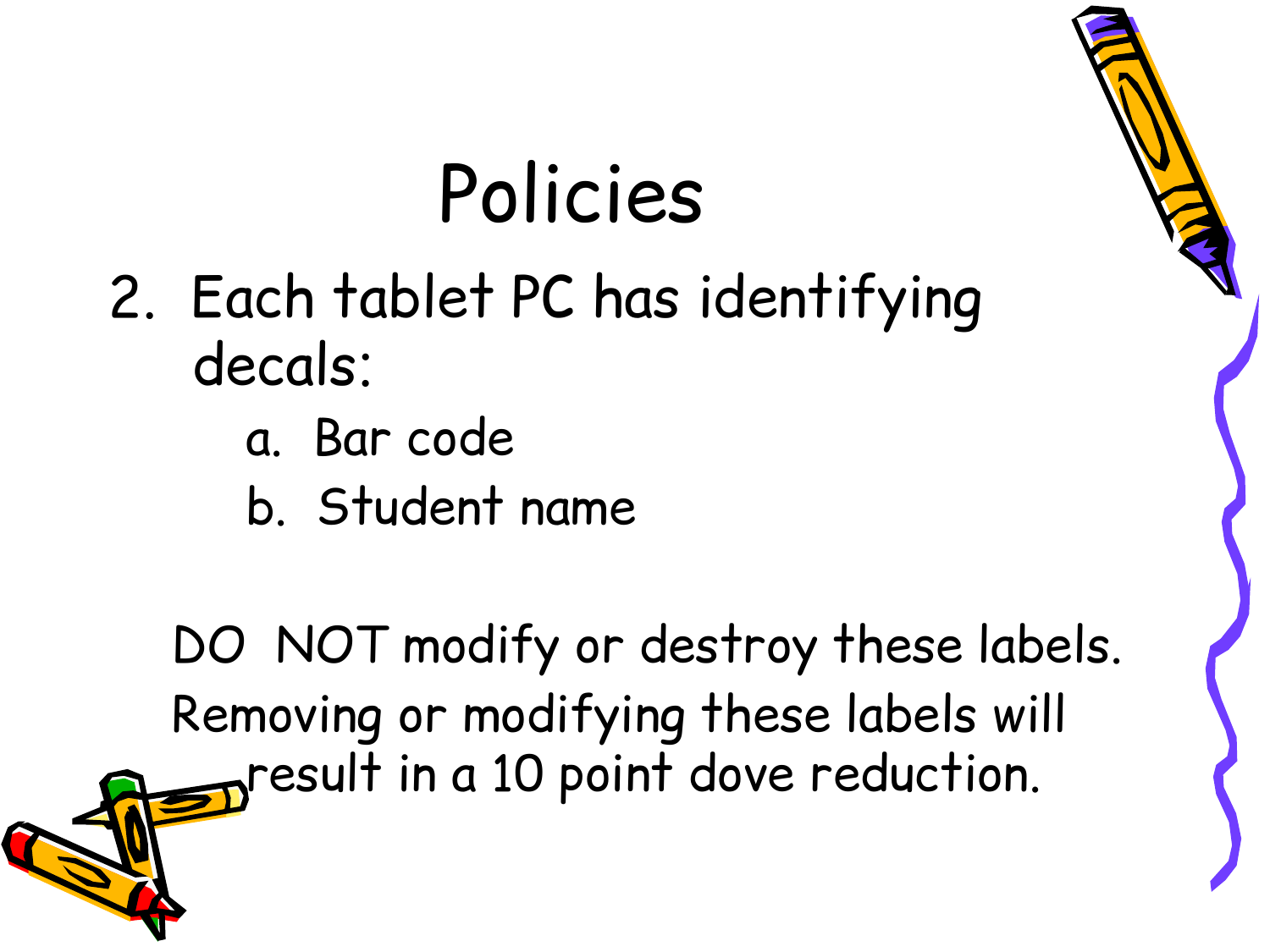

# Policies
2.  Each tablet PC has identifying decals:
	a.  Bar code
	b.  Student name

DO  NOT modify or destroy these labels.
Removing or modifying these labels will result in a 10 point dove reduction.